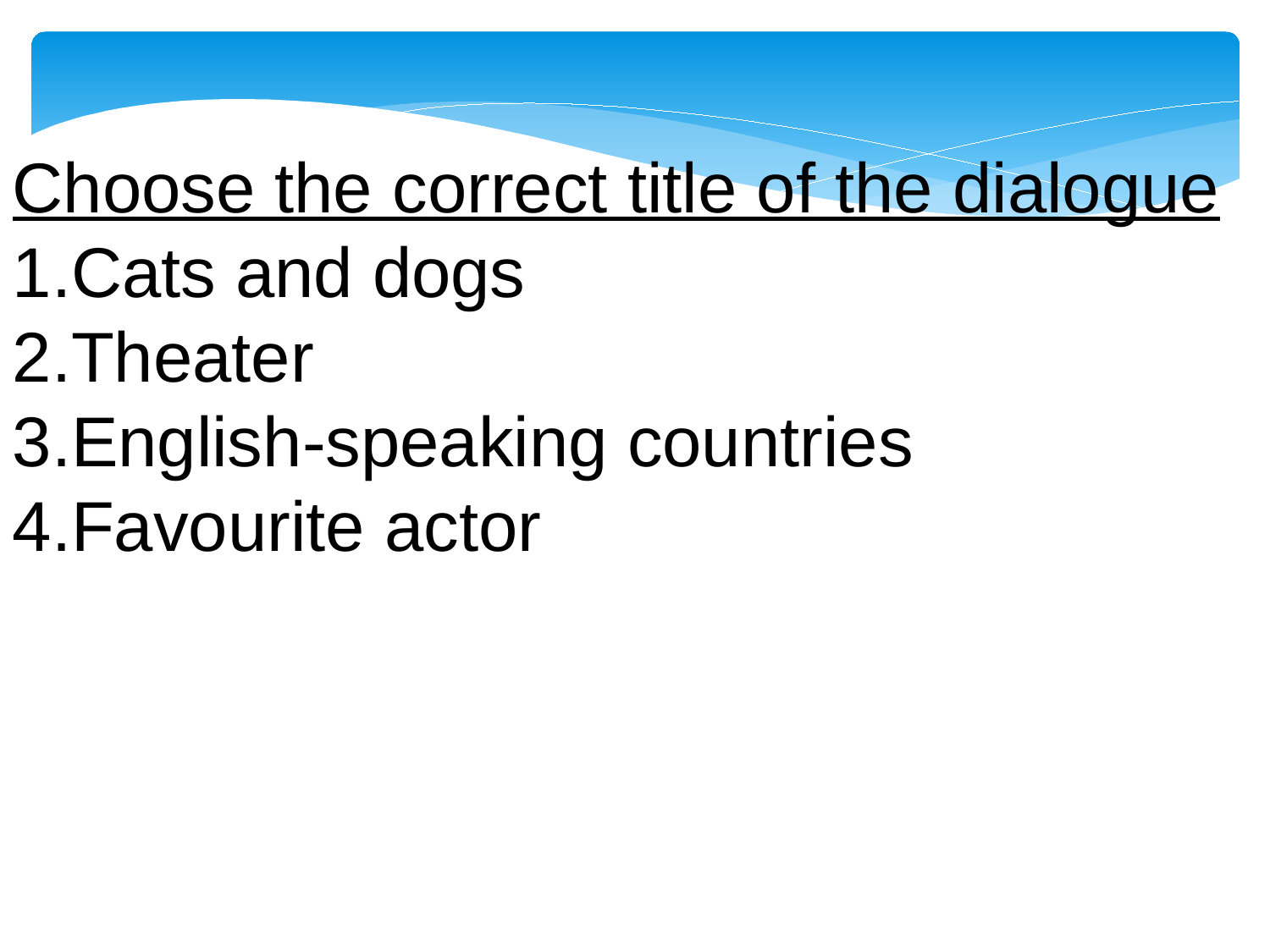

Choose the correct title of the dialogue
1.Cats and dogs
2.Theater
3.English-speaking countries
4.Favourite actor